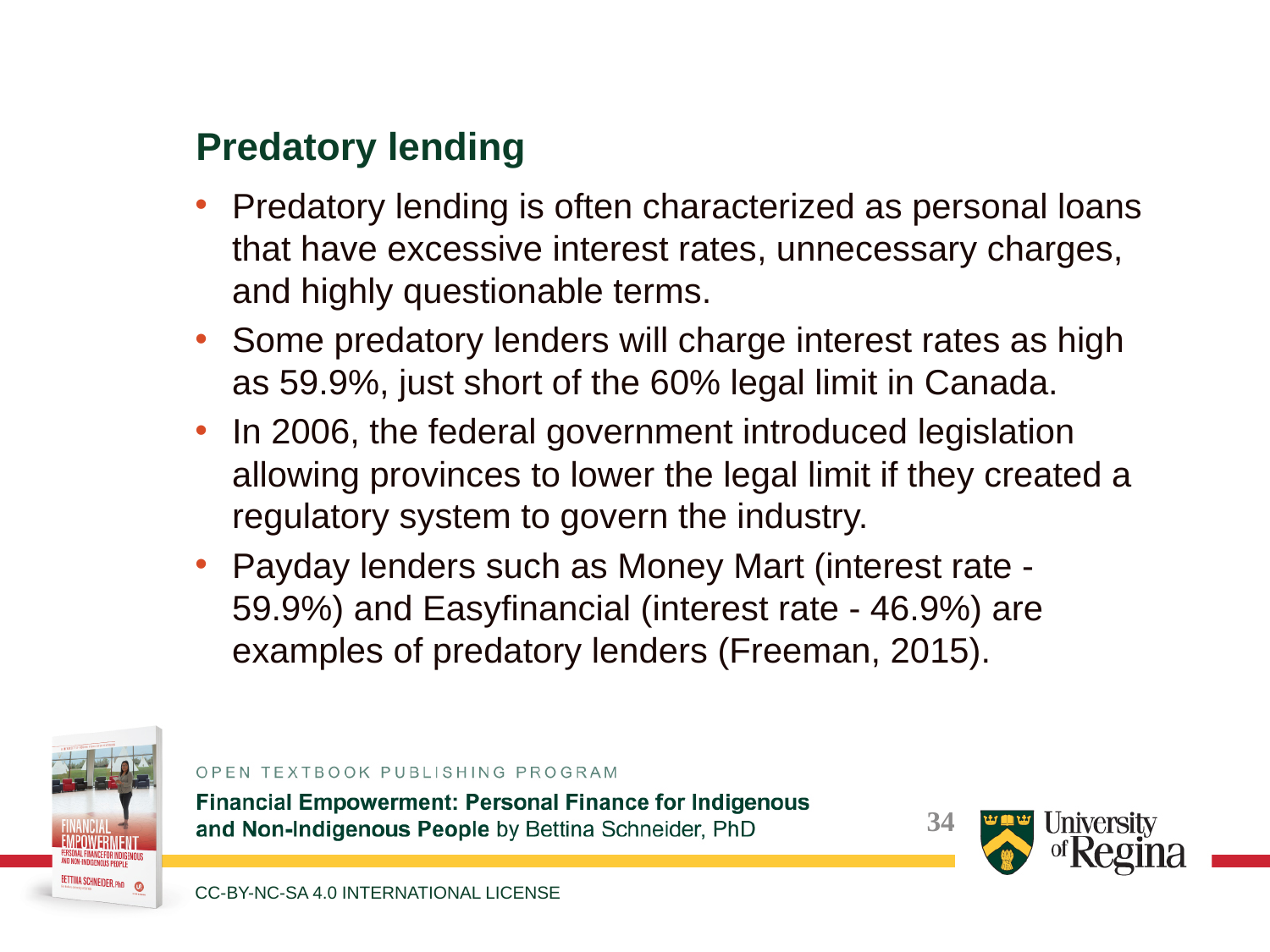

Predatory lending
Predatory lending is often characterized as personal loans that have excessive interest rates, unnecessary charges, and highly questionable terms.
Some predatory lenders will charge interest rates as high as 59.9%, just short of the 60% legal limit in Canada.
In 2006, the federal government introduced legislation allowing provinces to lower the legal limit if they created a regulatory system to govern the industry.
Payday lenders such as Money Mart (interest rate - 59.9%) and Easyfinancial (interest rate - 46.9%) are examples of predatory lenders (Freeman, 2015).

CC-BY-NC-SA 4.0 INTERNATIONAL LICENSE